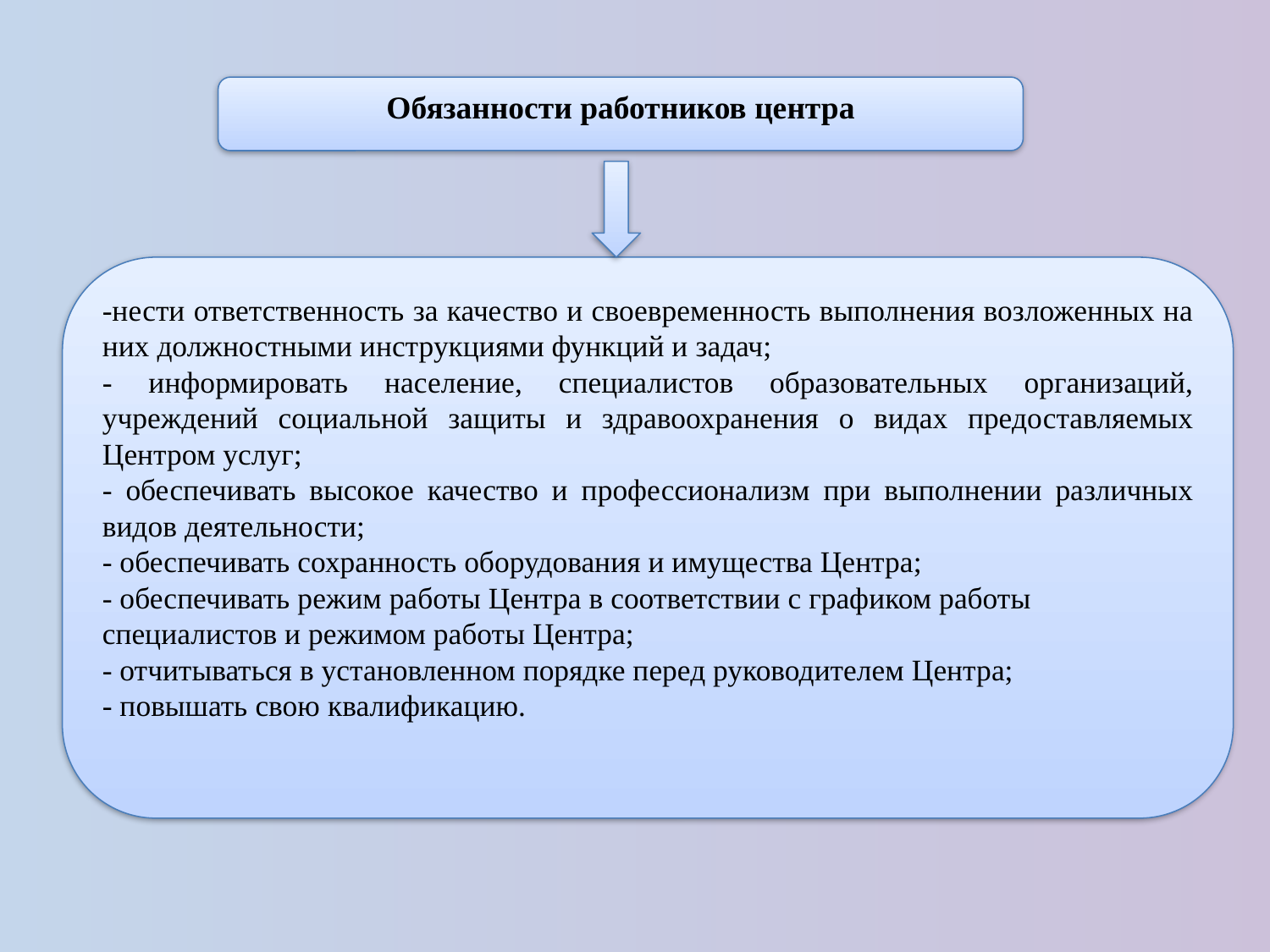

Обязанности работников центра

-нести ответственность за качество и своевременность выполнения возложенных на них должностными инструкциями функций и задач;
- информировать население, специалистов образовательных организаций, учреждений социальной защиты и здравоохранения о видах предоставляемых Центром услуг;
- обеспечивать высокое качество и профессионализм при выполнении различных видов деятельности;
- обеспечивать сохранность оборудования и имущества Центра;
- обеспечивать режим работы Центра в соответствии с графиком работы
специалистов и режимом работы Центра;
- отчитываться в установленном порядке перед руководителем Центра;
- повышать свою квалификацию.